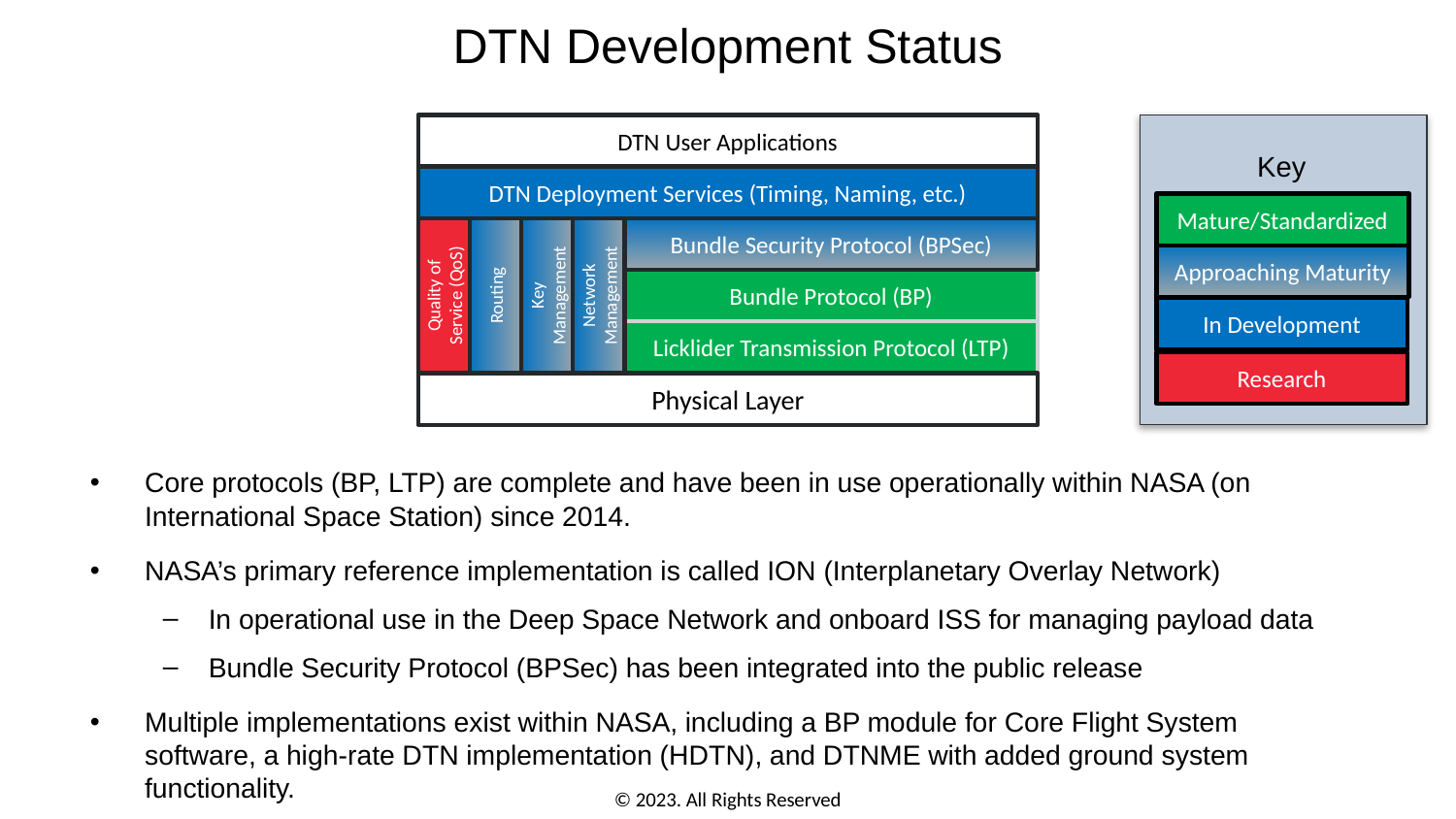

# DTN Development Status
DTN User Applications
DTN Deployment Services (Timing, Naming, etc.)
Mature/Standardized
Quality of Service (QoS)
Routing
Key Management
Network Management
Bundle Security Protocol (BPSec)
Approaching Maturity
Research
Bundle Protocol (BP)
In Development
Licklider Transmission Protocol (LTP)
Physical Layer

Key
Core protocols (BP, LTP) are complete and have been in use operationally within NASA (on International Space Station) since 2014.
NASA’s primary reference implementation is called ION (Interplanetary Overlay Network)
In operational use in the Deep Space Network and onboard ISS for managing payload data
Bundle Security Protocol (BPSec) has been integrated into the public release
Multiple implementations exist within NASA, including a BP module for Core Flight System software, a high-rate DTN implementation (HDTN), and DTNME with added ground system functionality.